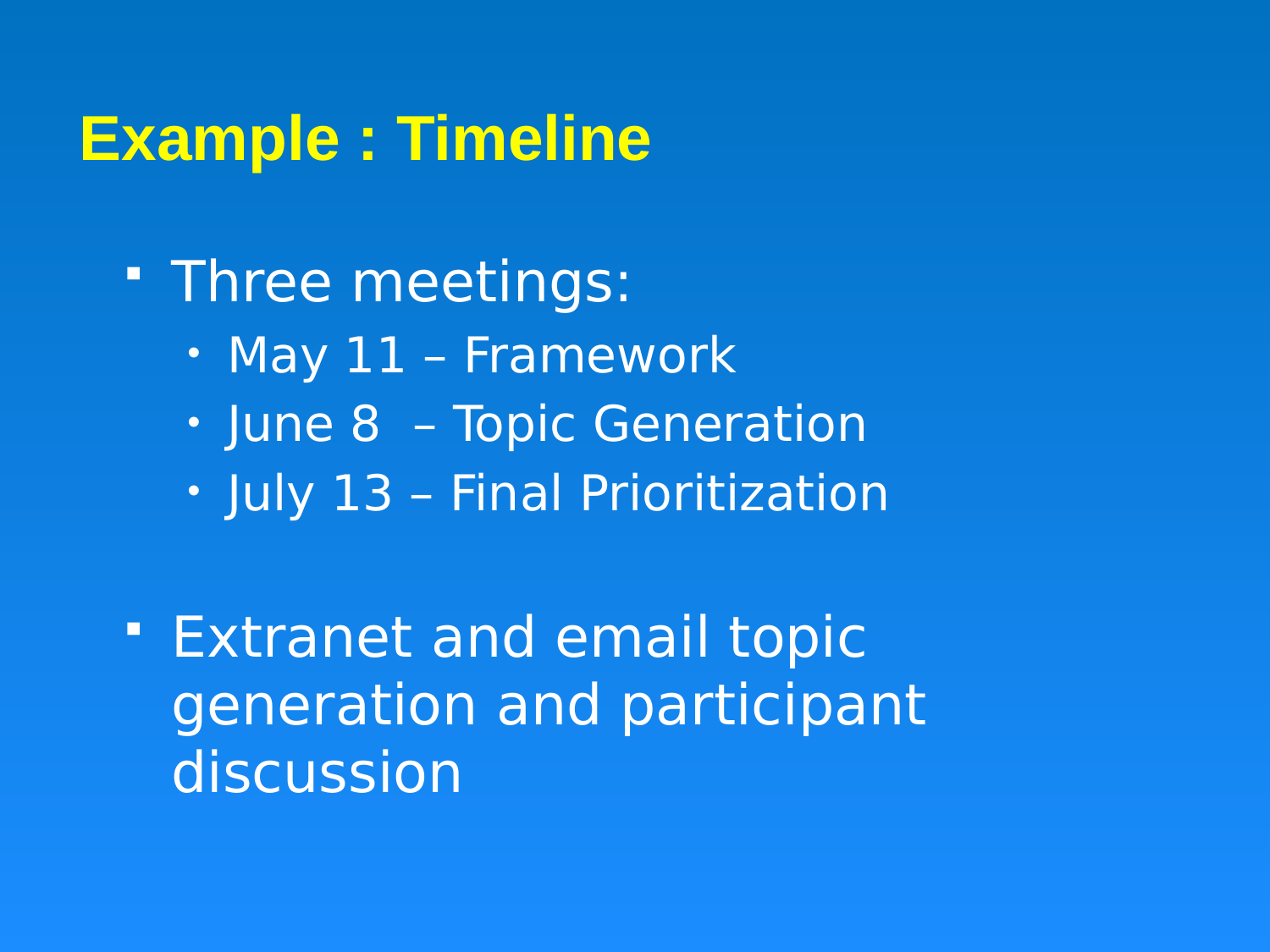

Example : Timeline
Three meetings:
May 11 – Framework
June 8  – Topic Generation
July 13 – Final Prioritization

Extranet and email topic generation and participant discussion